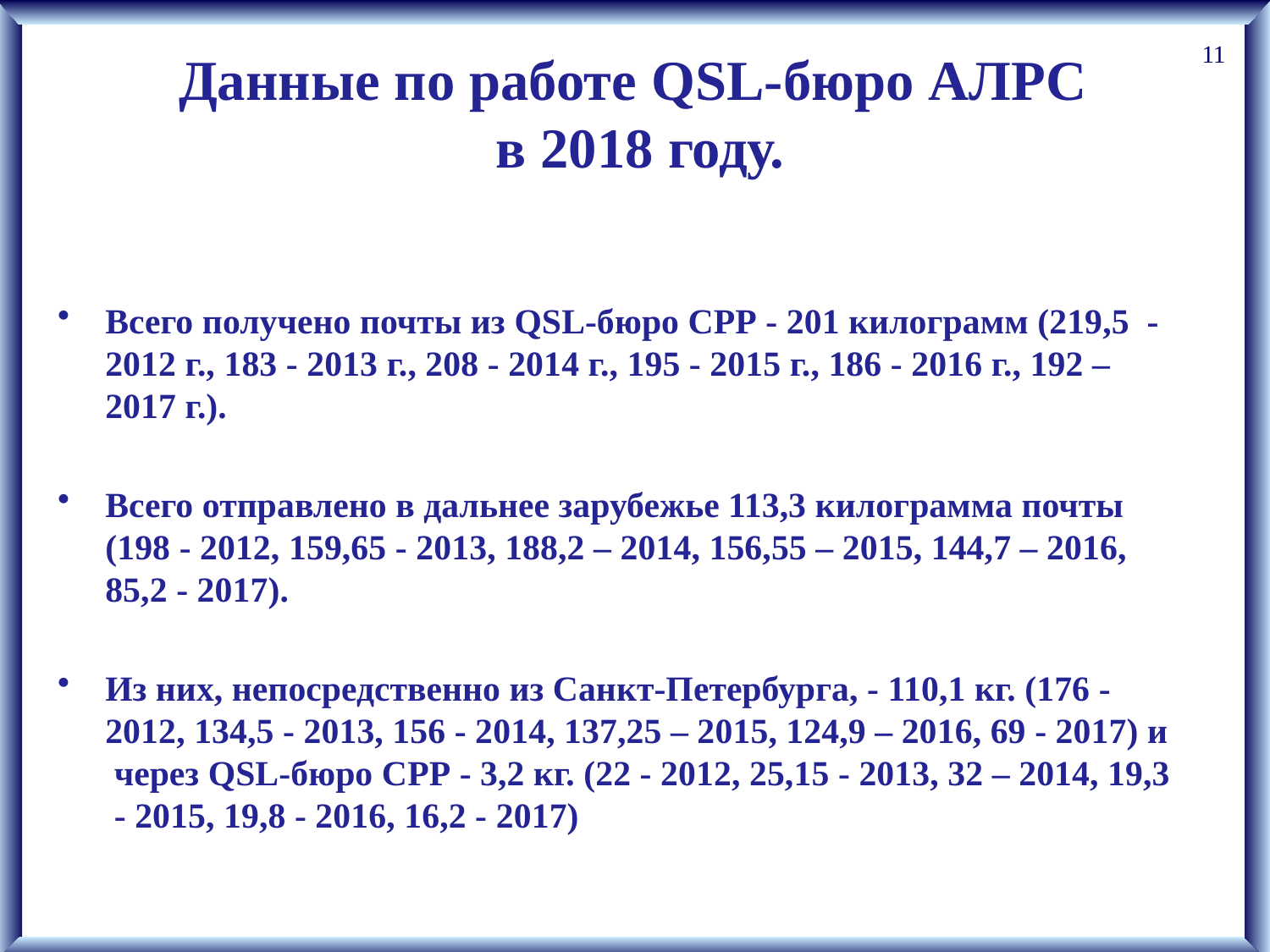

11

# Данные по работе QSL-бюро АЛРС  в 2018 году.

Всего получено почты из QSL-бюро СРР - 201 килограмм (219,5  - 2012 г., 183 - 2013 г., 208 - 2014 г., 195 - 2015 г., 186 - 2016 г., 192 – 2017 г.).

Всего отправлено в дальнее зарубежье 113,3 килограмма почты (198 - 2012, 159,65 - 2013, 188,2 – 2014, 156,55 – 2015, 144,7 – 2016, 85,2 - 2017).

Из них, непосредственно из Санкт-Петербурга, - 110,1 кг. (176 - 2012, 134,5 - 2013, 156 - 2014, 137,25 – 2015, 124,9 – 2016, 69 - 2017) и  через QSL-бюро СРР - 3,2 кг. (22 - 2012, 25,15 - 2013, 32 – 2014, 19,3  - 2015, 19,8 - 2016, 16,2 - 2017)